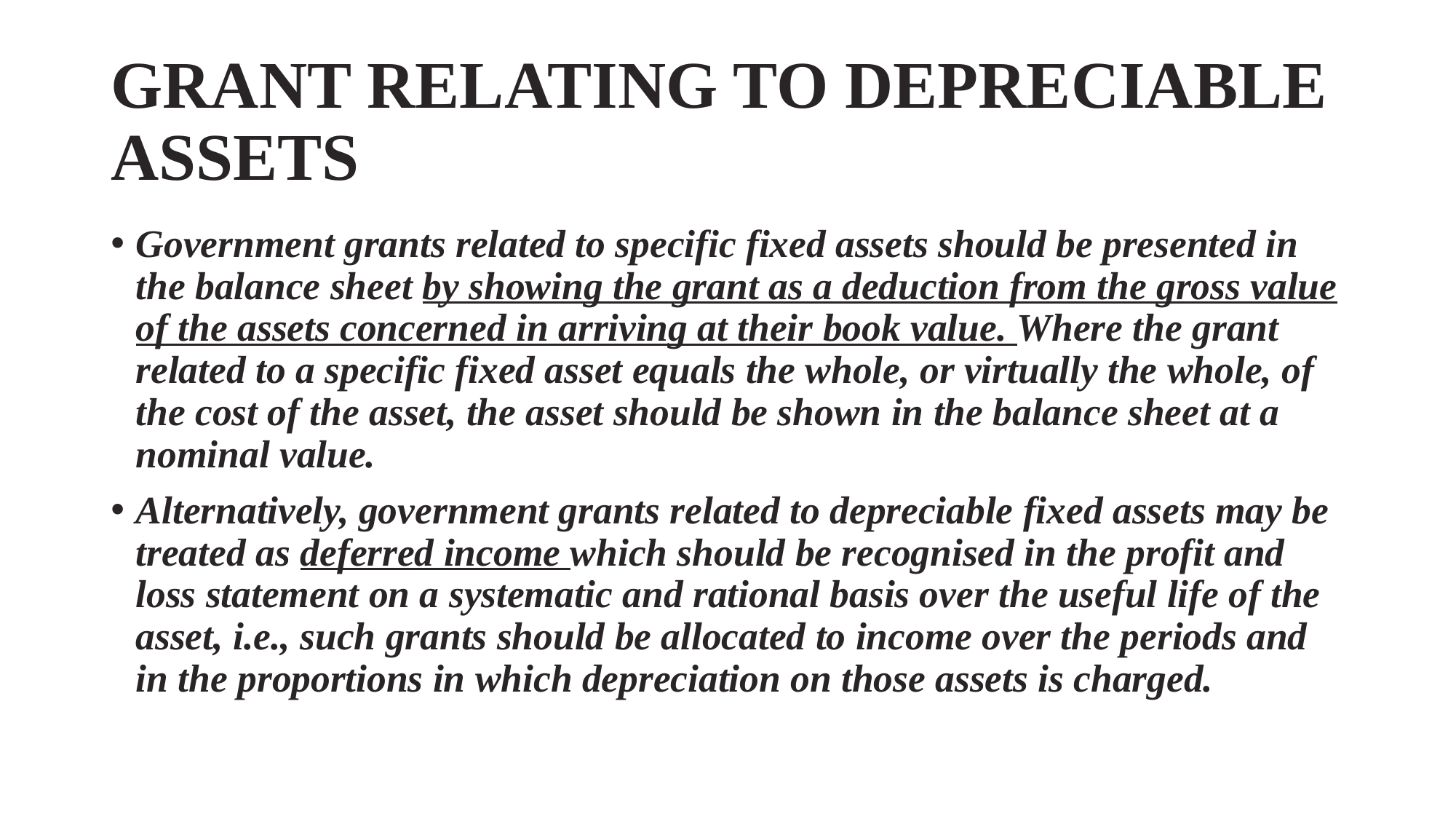

# GRANT RELATING TO DEPRECIABLE ASSETS
Government grants related to specific fixed assets should be presented in the balance sheet by showing the grant as a deduction from the gross value of the assets concerned in arriving at their book value. Where the grant related to a specific fixed asset equals the whole, or virtually the whole, of the cost of the asset, the asset should be shown in the balance sheet at a nominal value.
Alternatively, government grants related to depreciable fixed assets may be treated as deferred income which should be recognised in the profit and loss statement on a systematic and rational basis over the useful life of the asset, i.e., such grants should be allocated to income over the periods and in the proportions in which depreciation on those assets is charged.